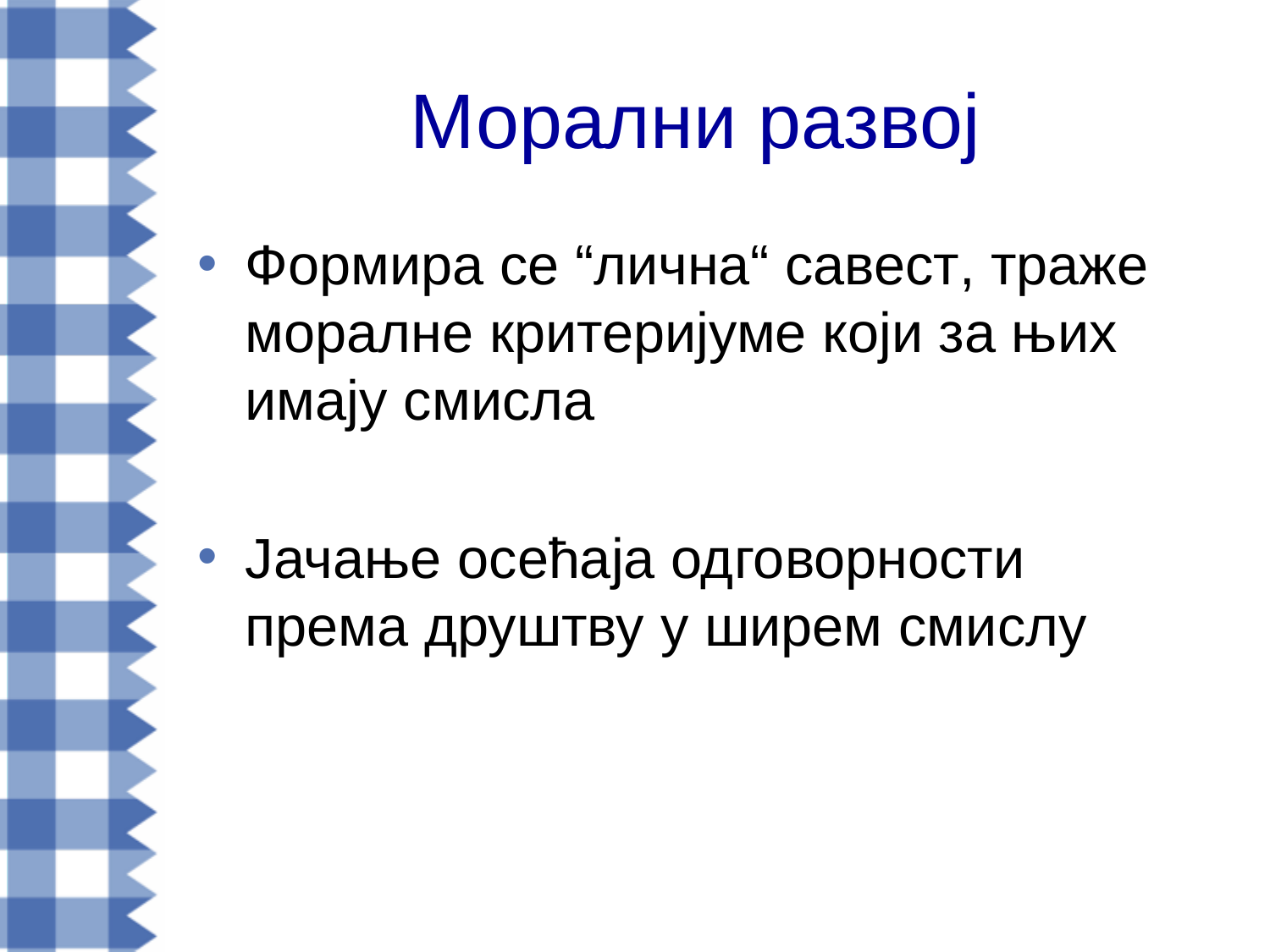

# Морални развој
Формира се “лична“ савест, траже моралне критеријуме који за њих имају смисла

Јачање осећаја одговорности према друштву у ширем смислу